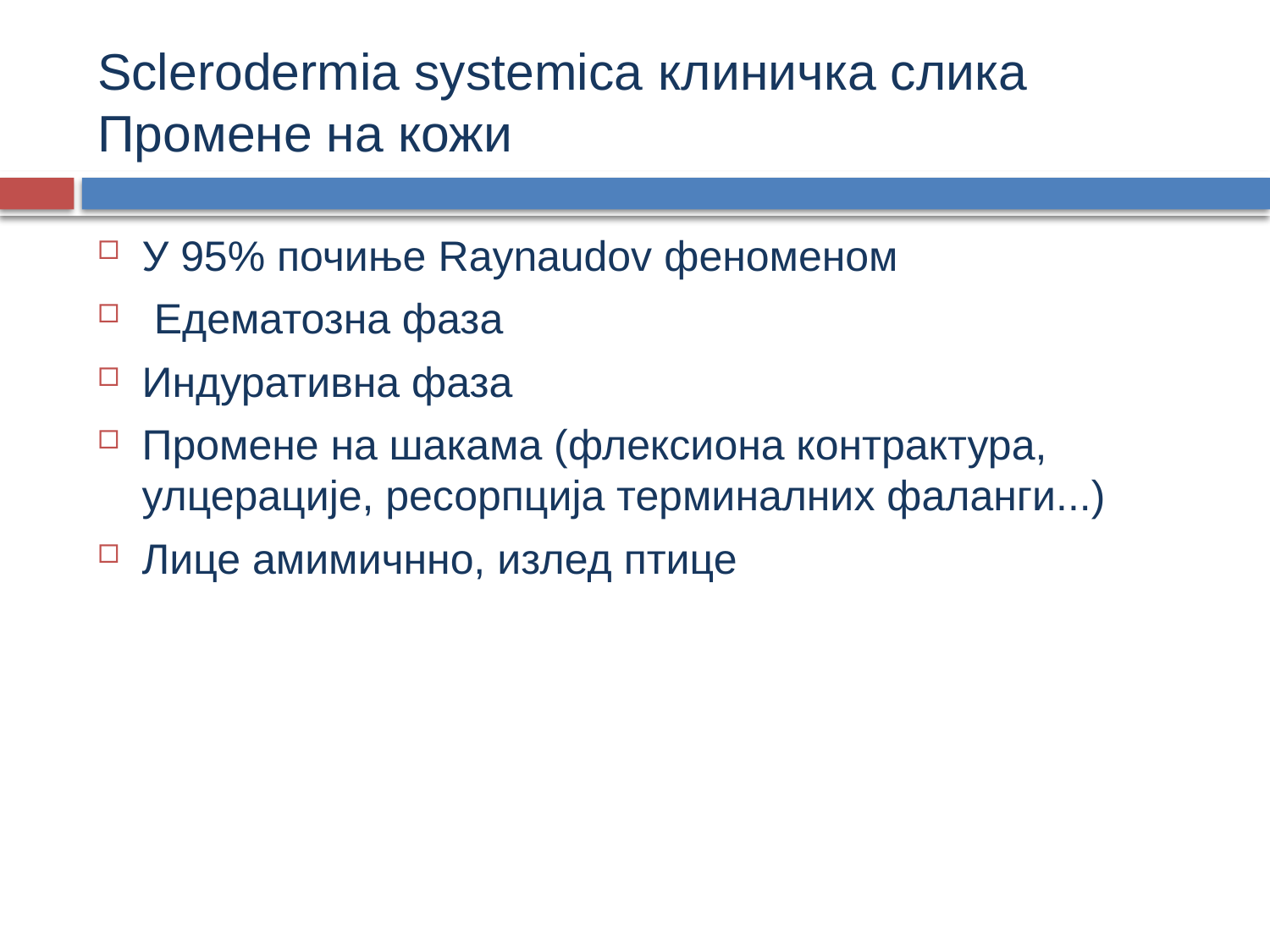

# Sclerodermia systemica клиничка слика Промене на кожи
У 95% почиње Raynaudov феноменом
 Едематозна фаза
Индуративна фаза
Промене на шакама (флексиона контрактура, улцерације, ресорпција терминалних фаланги...)
Лице амимичнно, излед птице